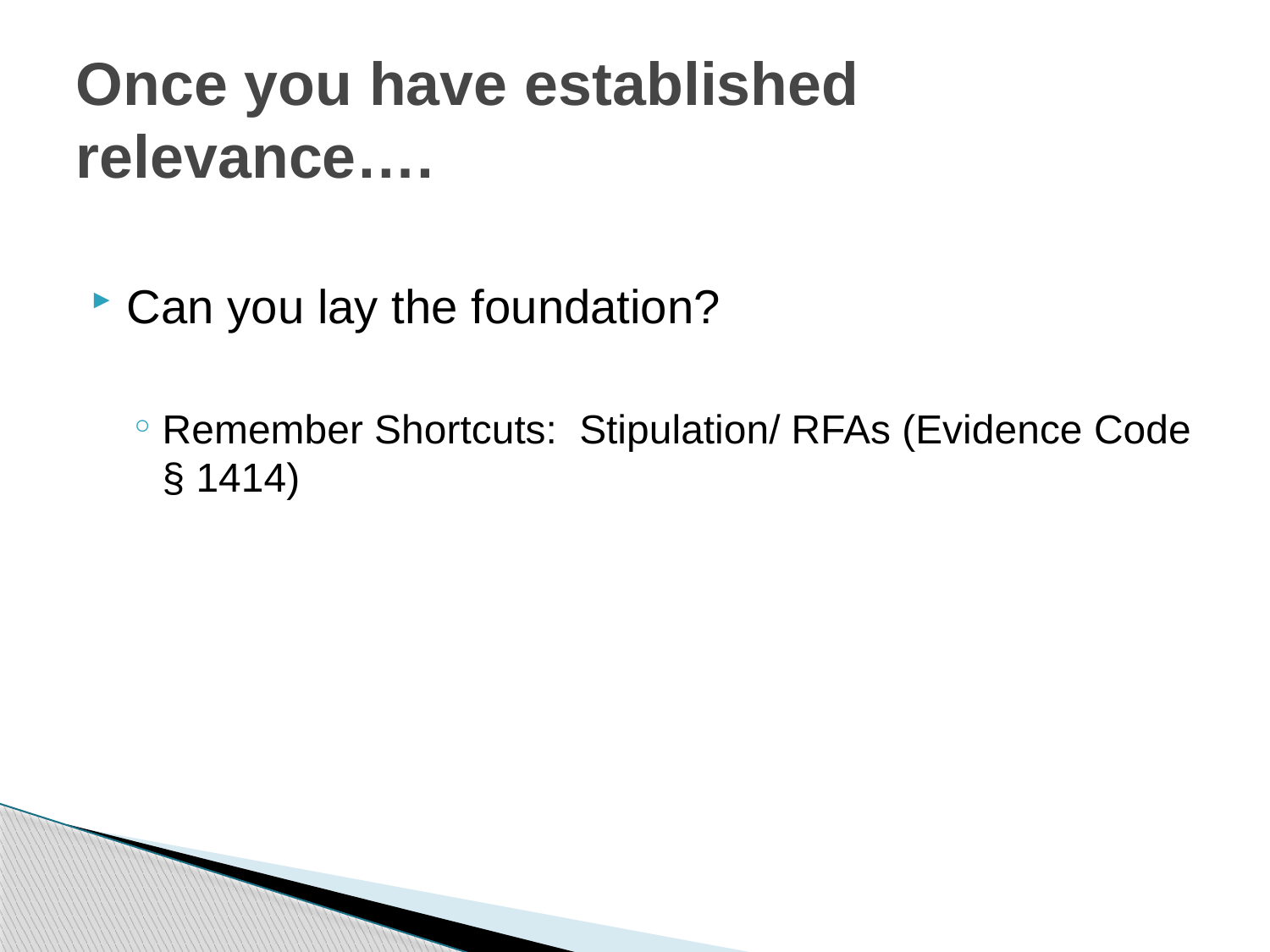

# Once you have established relevance….

Can you lay the foundation?

Remember Shortcuts:  Stipulation/ RFAs (Evidence Code § 1414)